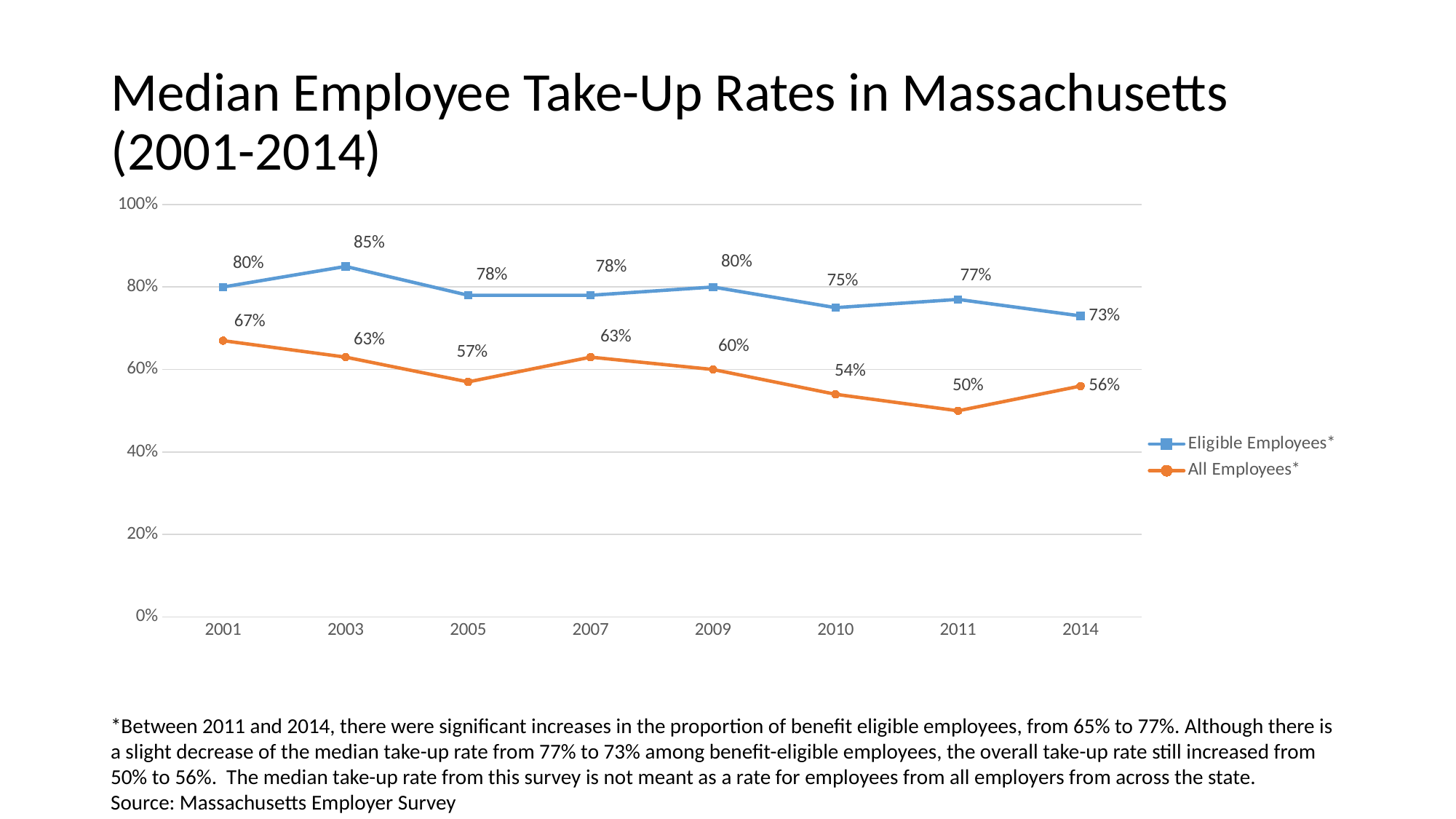

# Median Employee Take-Up Rates in Massachusetts (2001-2014)

### Chart

| Category | Eligible Employees* | All Employees* |
|---|---|---|
| 2001 | 0.8 | 0.67 |
| 2003 | 0.85 | 0.63 |
| 2005 | 0.78 | 0.57 |
| 2007 | 0.78 | 0.63 |
| 2009 | 0.8 | 0.6 |
| 2010 | 0.75 | 0.54 |
| 2011 | 0.77 | 0.5 |
| 2014 | 0.73 | 0.56 |
*Between 2011 and 2014, there were significant increases in the proportion of benefit eligible employees, from 65% to 77%. Although there is a slight decrease of the median take-up rate from 77% to 73% among benefit-eligible employees, the overall take-up rate still increased from 50% to 56%.  The median take-up rate from this survey is not meant as a rate for employees from all employers from across the state.
Source: Massachusetts Employer Survey